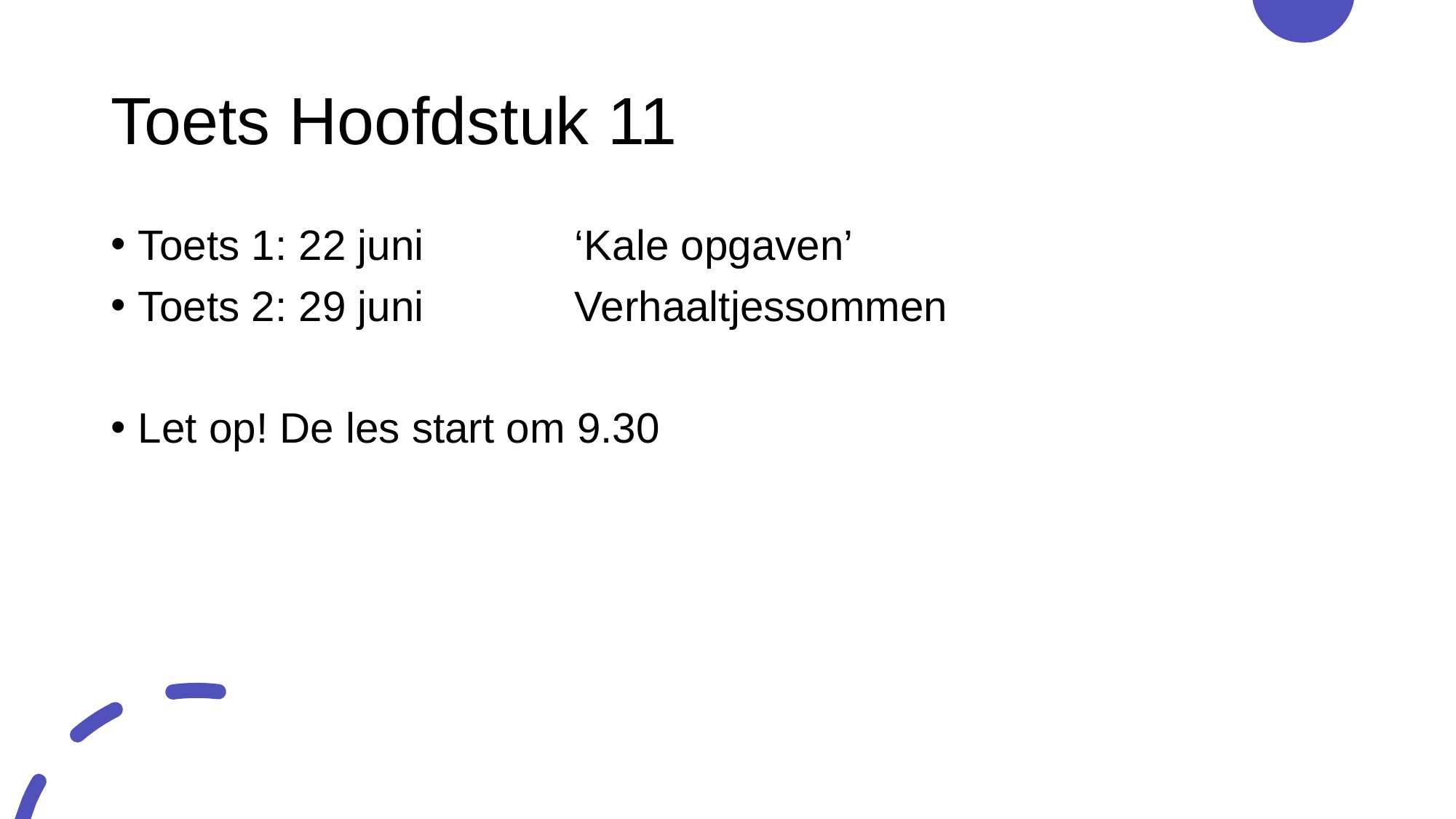

# Toets Hoofdstuk 11
Toets 1: 22 juni		‘Kale opgaven’
Toets 2: 29 juni		Verhaaltjessommen

Let op! De les start om 9.30